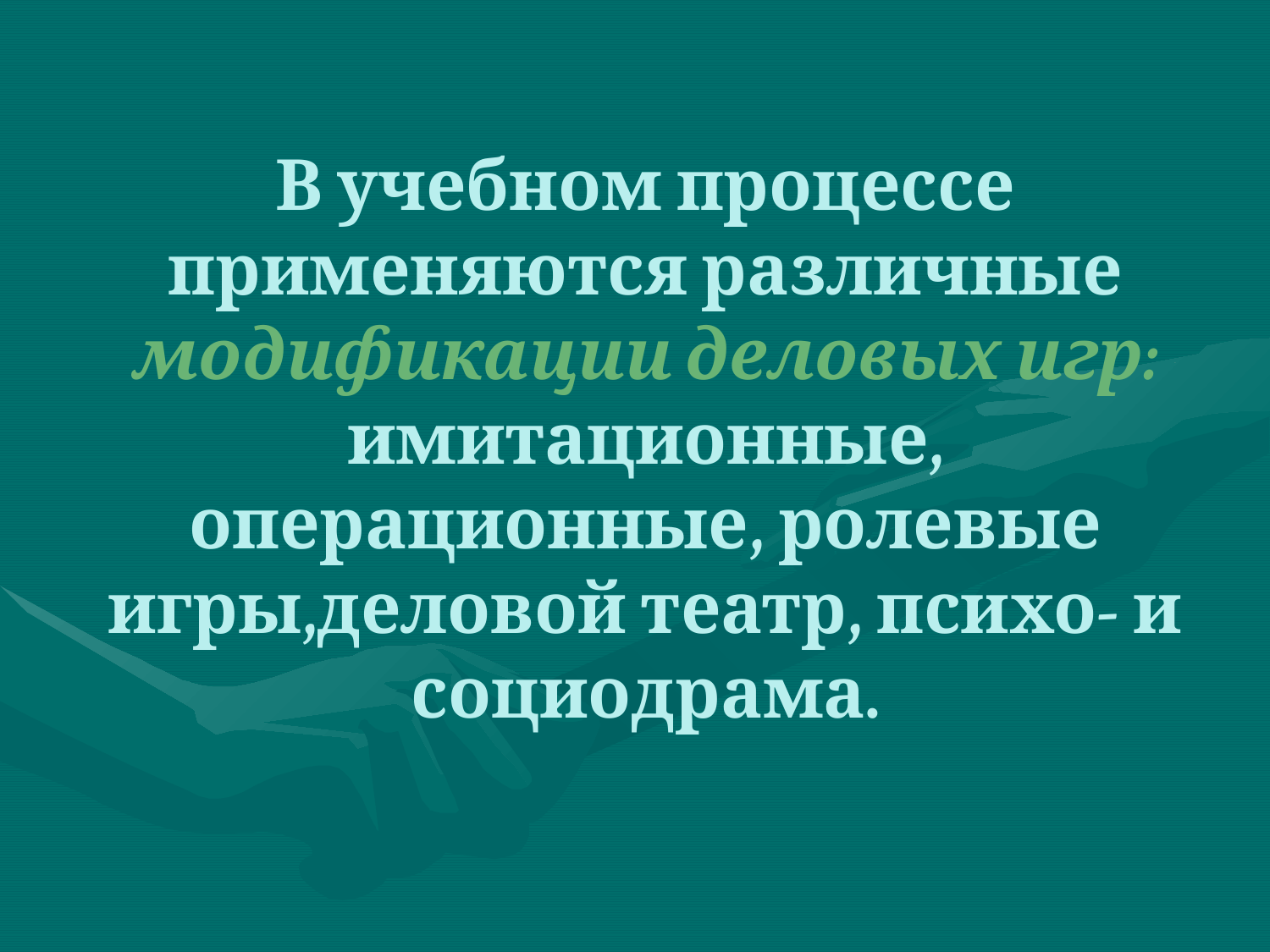

# В учебном процессе применяются различные модификации деловых игр: имитационные, операционные, ролевые игры,деловой театр, психо- и социодрама.